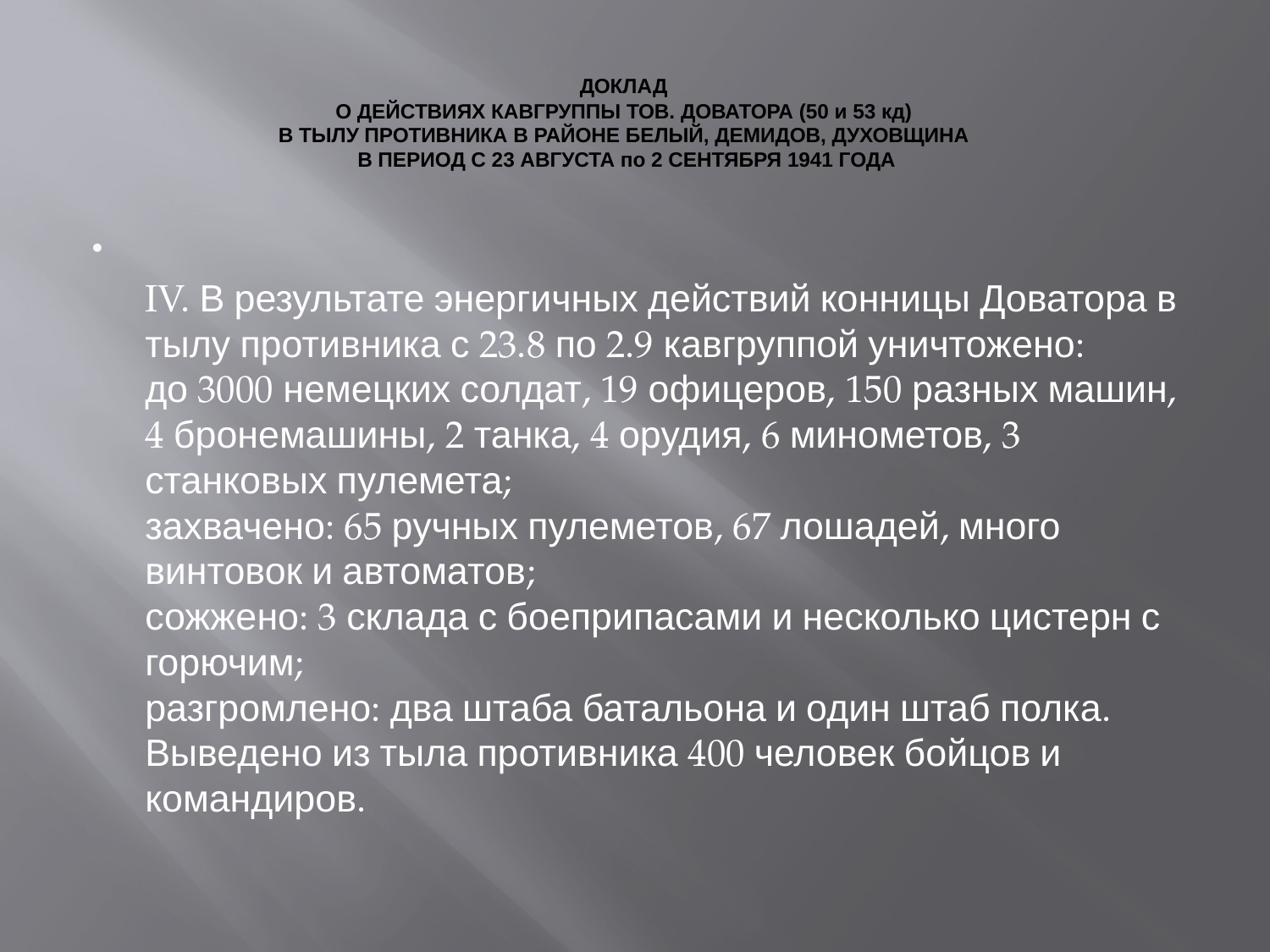

# ДОКЛАД О ДЕЙСТВИЯХ КАВГРУППЫ ТОВ. ДОВАТОРА (50 и 53 кд) В ТЫЛУ ПРОТИВНИКА В РАЙОНЕ БЕЛЫЙ, ДЕМИДОВ, ДУХОВЩИНА В ПЕРИОД С 23 АВГУСТА по 2 СЕНТЯБРЯ 1941 ГОДА
IV. В результате энергичных действий конницы Доватора в тылу противника с 23.8 по 2.9 кавгруппой уничтожено:
до 3000 немецких солдат, 19 офицеров, 150 разных машин, 4 бронемашины, 2 танка, 4 орудия, 6 минометов, 3 станковых пулемета;
захвачено: 65 ручных пулеметов, 67 лошадей, много винтовок и автоматов;
сожжено: 3 склада с боеприпасами и несколько цистерн с горючим;
разгромлено: два штаба батальона и один штаб полка.
Выведено из тыла противника 400 человек бойцов и командиров.